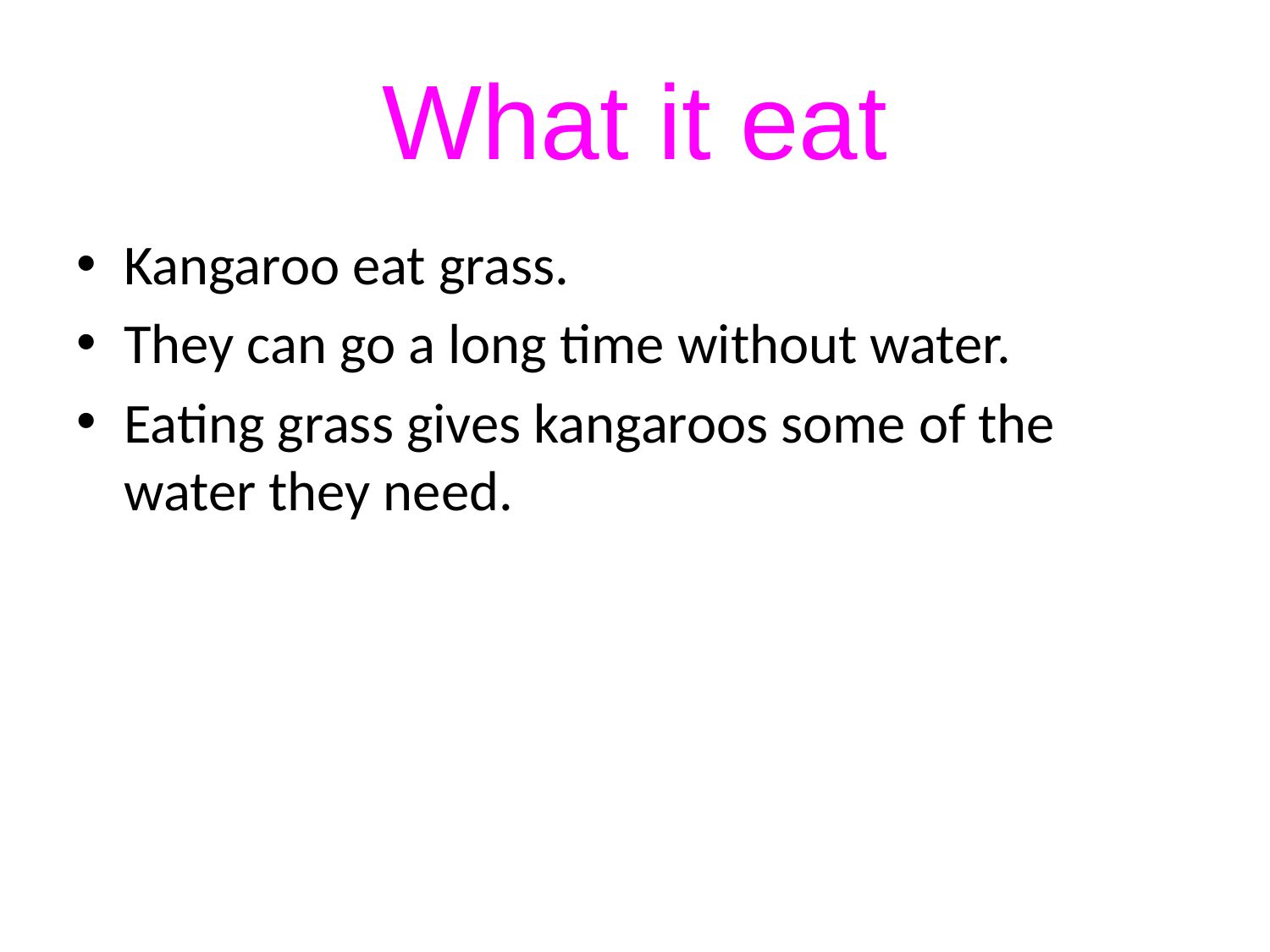

# What it eat
Kangaroo eat grass.
They can go a long time without water.
Eating grass gives kangaroos some of the water they need.